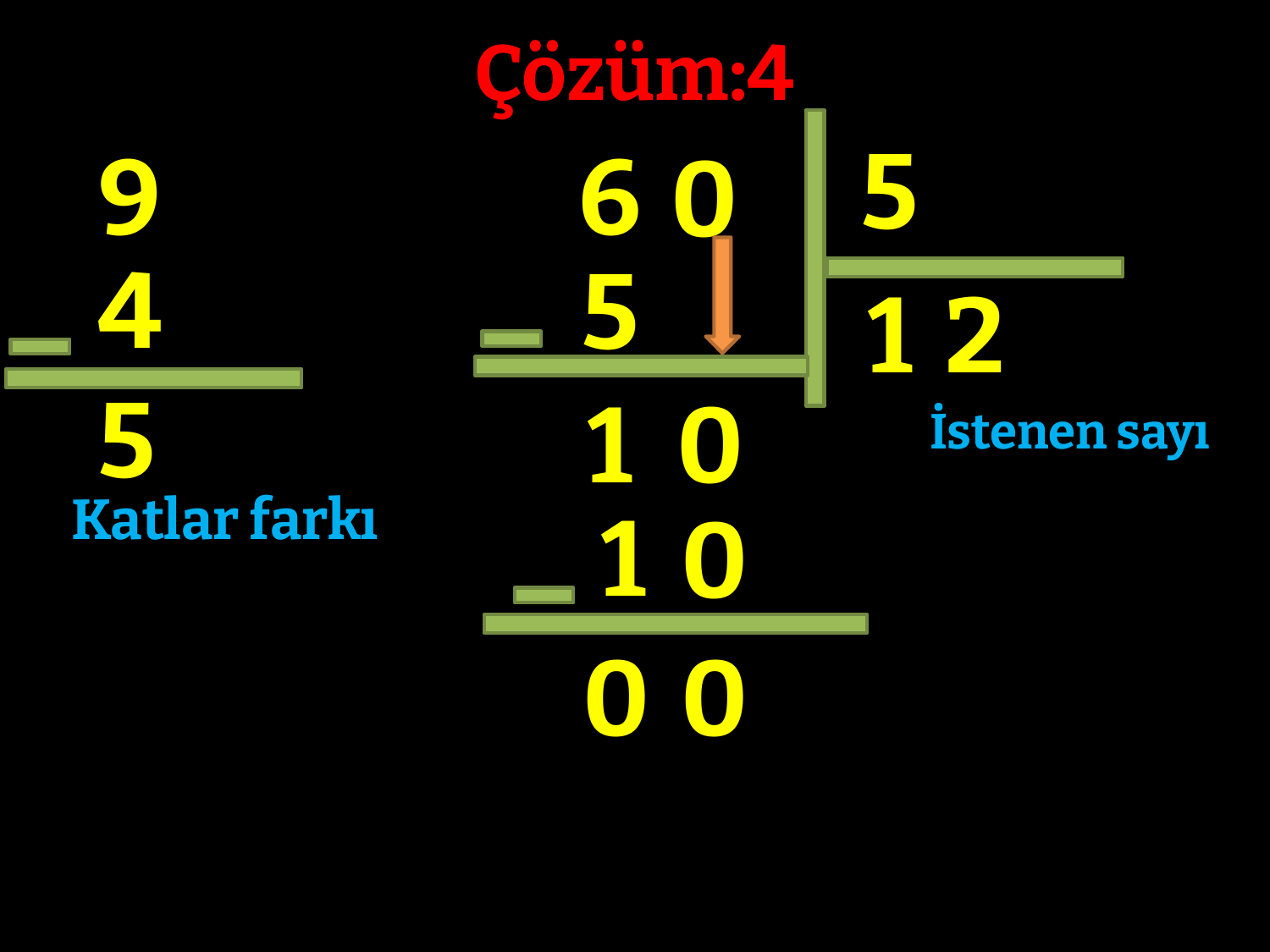

Çözüm:4
5
9
6
0

4
5

1
2
#

5
0
1
İstenen sayı
Katlar farkı
1
0

0
0